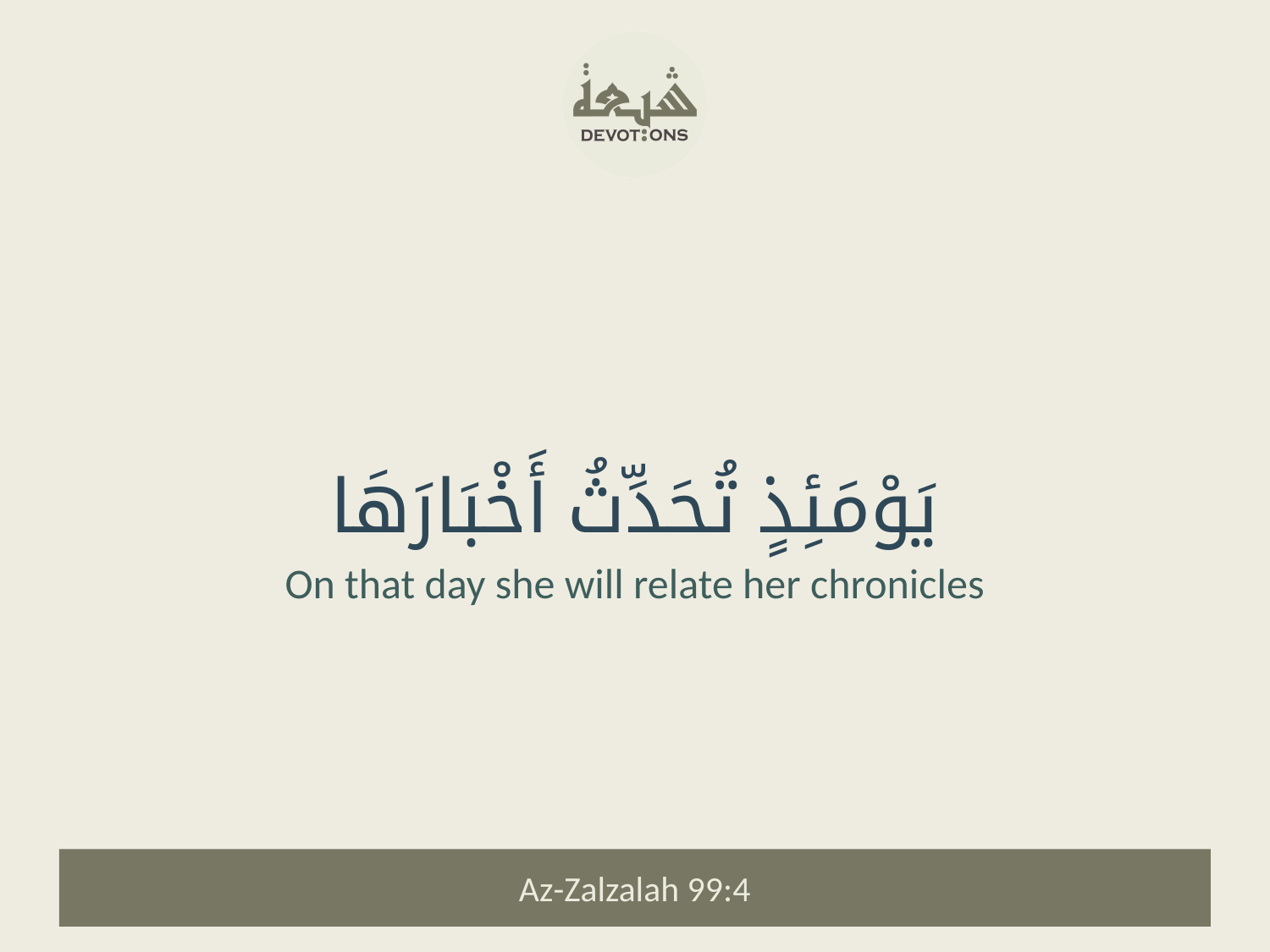

يَوْمَئِذٍ تُحَدِّثُ أَخْبَارَهَا
On that day she will relate her chronicles
Az-Zalzalah 99:4